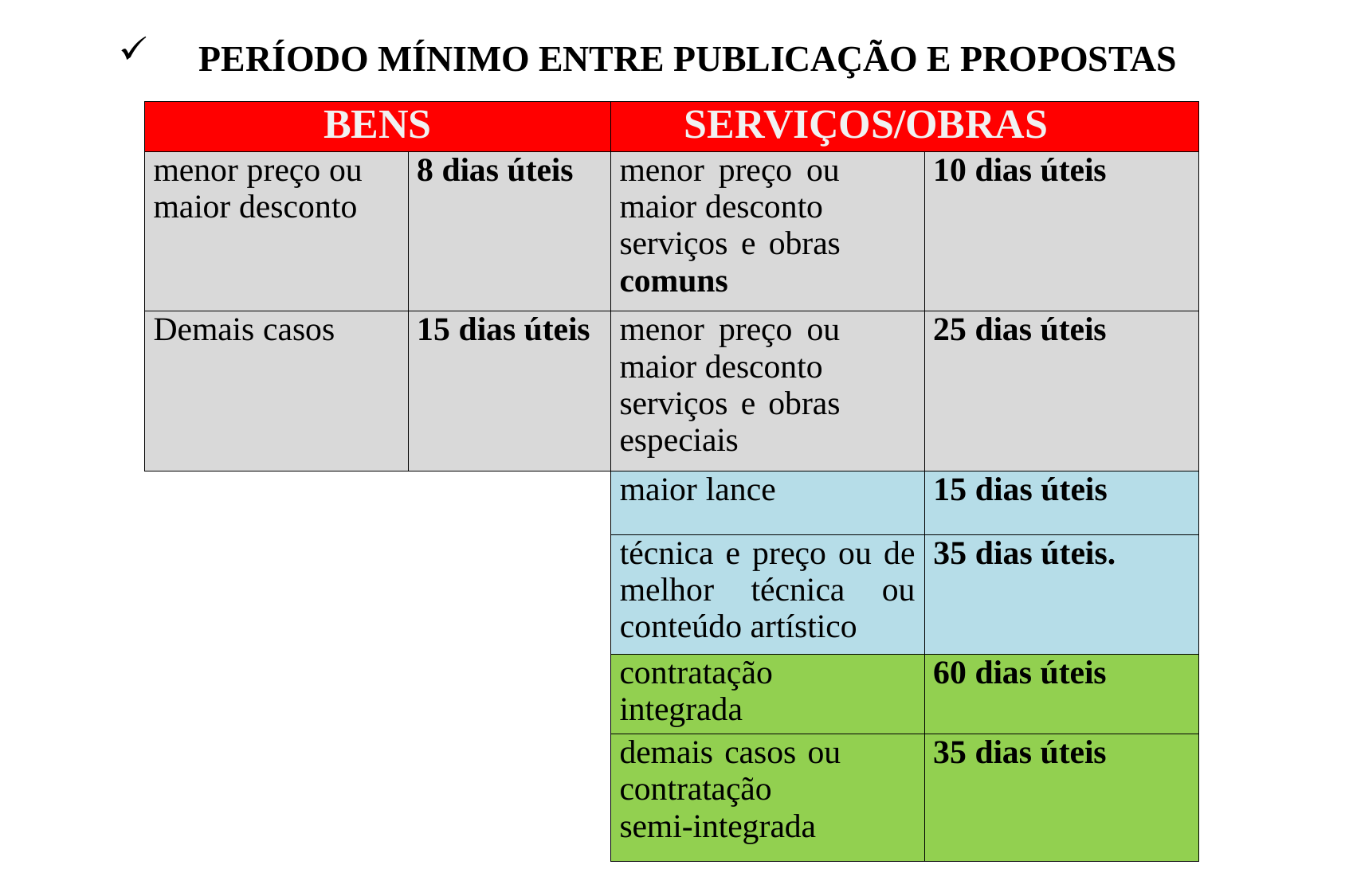

PERÍODO MÍNIMO ENTRE PUBLICAÇÃO E PROPOSTAS
| BENS |  | SERVIÇOS/OBRAS |  |
| --- | --- | --- | --- |
| menor preço ou maior desconto | 8 dias úteis | menor preço ou maior desconto serviços e obras comuns | 10 dias úteis |
| Demais casos | 15 dias úteis | menor preço ou maior desconto serviços e obras especiais | 25 dias úteis |
|  |  | maior lance | 15 dias úteis |
|  |  | técnica e preço ou de melhor técnica ou conteúdo artístico | 35 dias úteis. |
|  |  | contratação integrada | 60 dias úteis |
|  |  | demais casos ou contratação semi-integrada | 35 dias úteis |